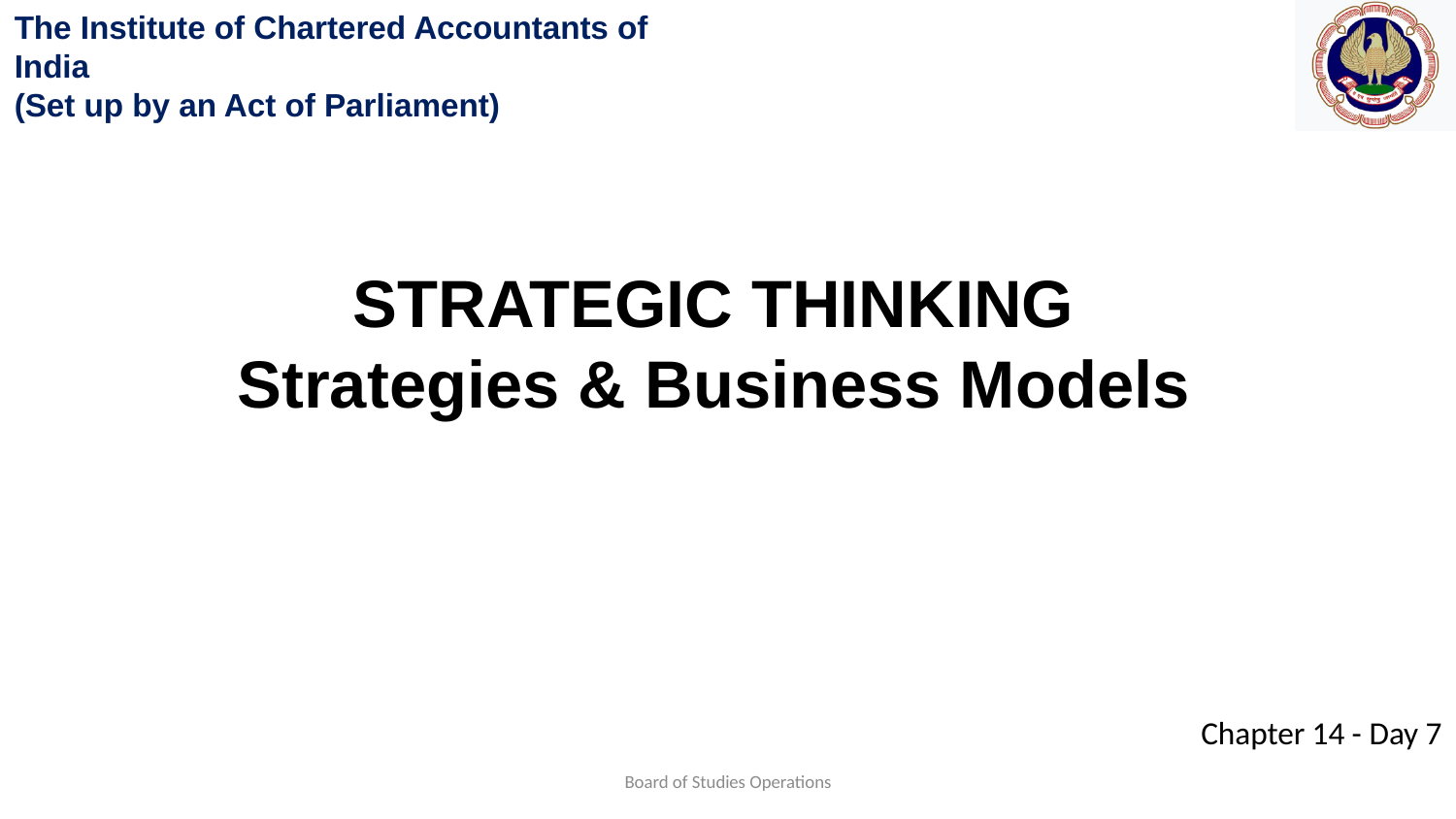

STRATEGIC THINKING
Strategies & Business Models
Board of Studies Operations